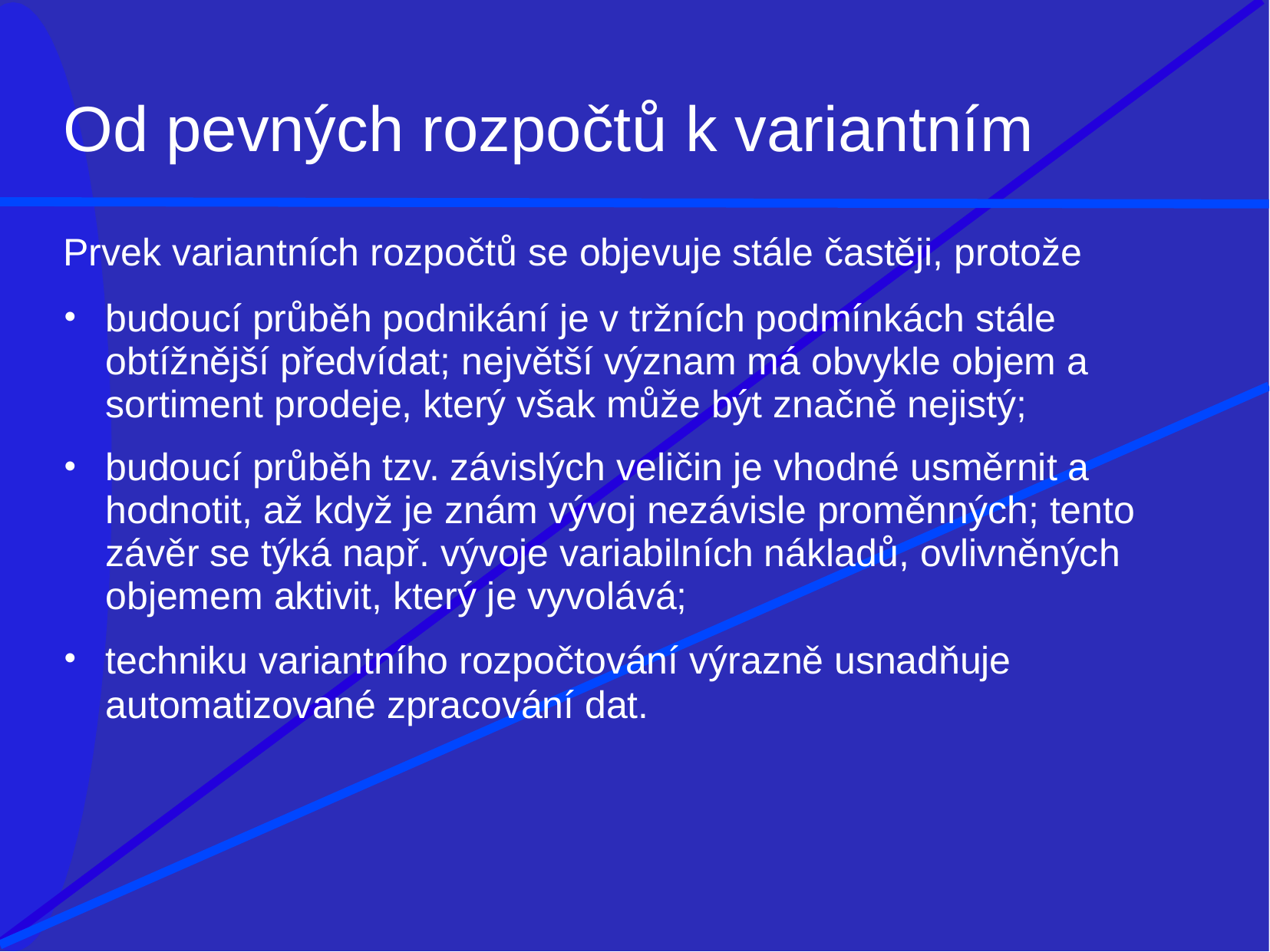

# Od pevných rozpočtů k variantním
Prvek variantních rozpočtů se objevuje stále častěji, protože
budoucí průběh podnikání je v tržních podmínkách stále obtížnější předvídat; největší význam má obvykle objem a sortiment prodeje, který však může být značně nejistý;
budoucí průběh tzv. závislých veličin je vhodné usměrnit a hodnotit, až když je znám vývoj nezávisle proměnných; tento závěr se týká např. vývoje variabilních nákladů, ovlivněných objemem aktivit, který je vyvolává;
techniku variantního rozpočtování výrazně usnadňuje
automatizované zpracování dat.